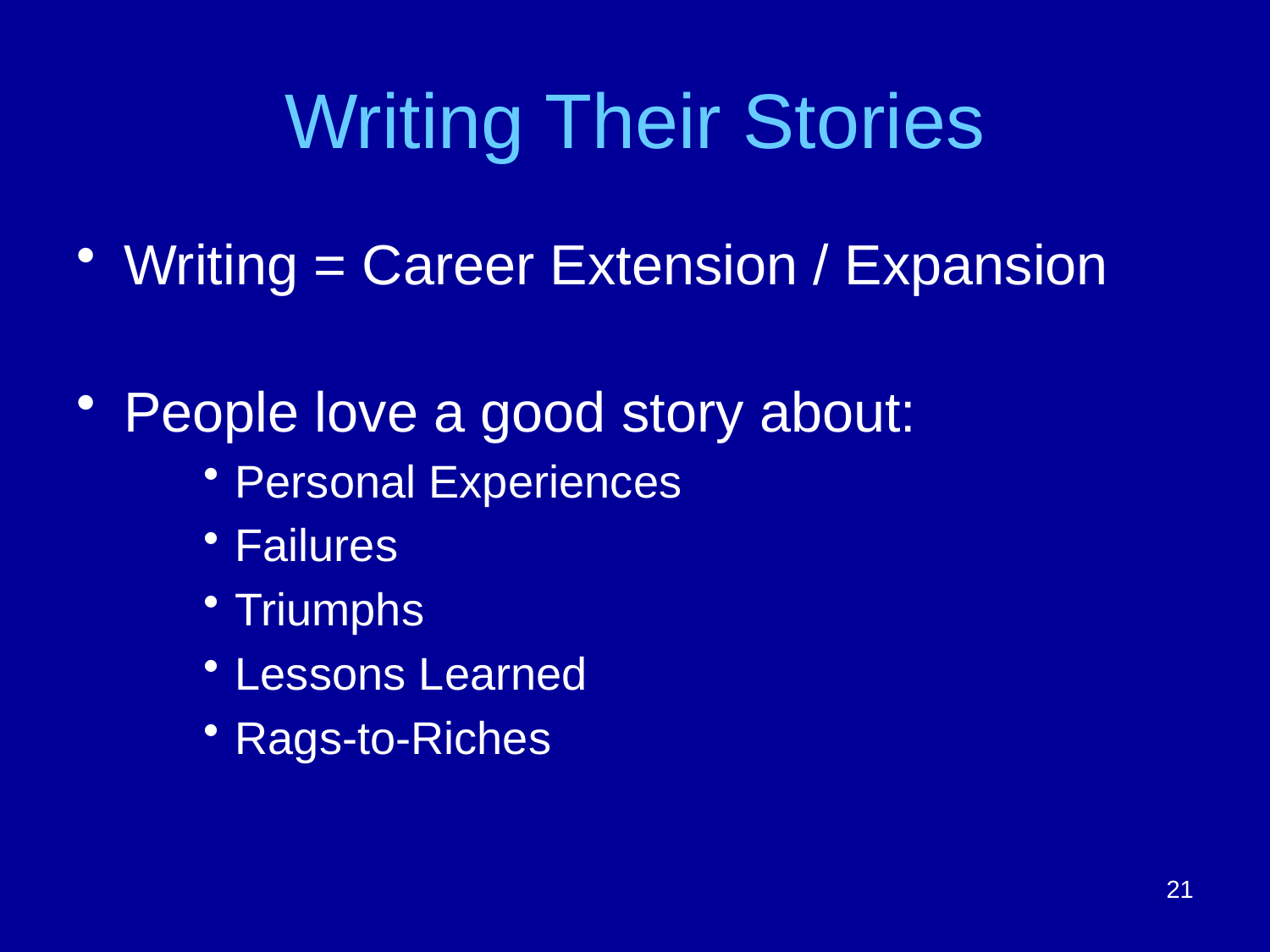

# Writing Their Stories
Writing = Career Extension / Expansion
People love a good story about:
Personal Experiences
Failures
Triumphs
Lessons Learned
Rags-to-Riches
21